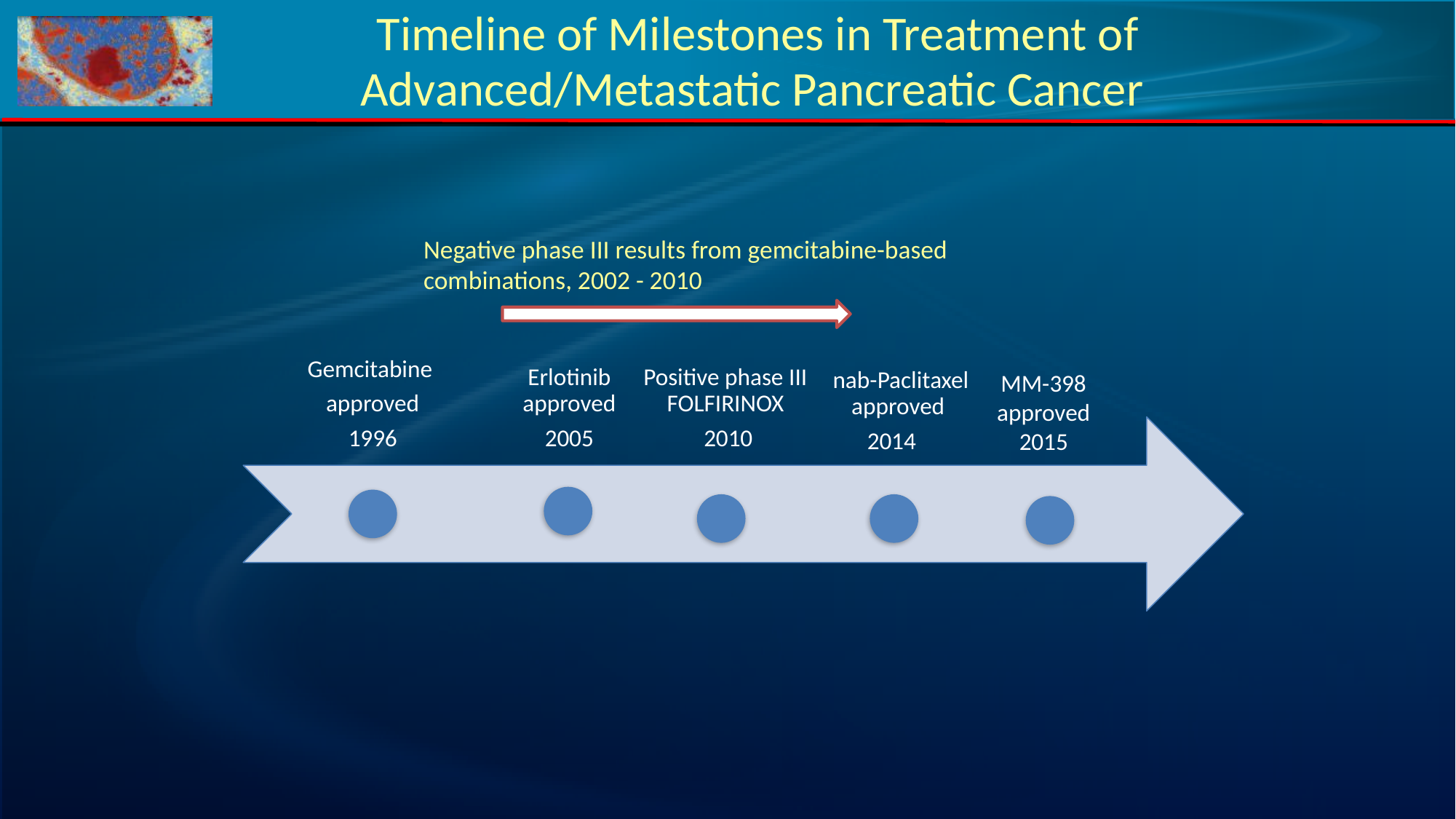

# Timeline of Milestones in Treatment of Advanced/Metastatic Pancreatic Cancer
Negative phase III results from gemcitabine-based combinations, 2002 - 2010
Gemcitabine
approved
1996
Erlotinib approved
2005
Positive phase III FOLFIRINOX
 2010
nab-Paclitaxel approved
          2014

MM-398
approved
2015